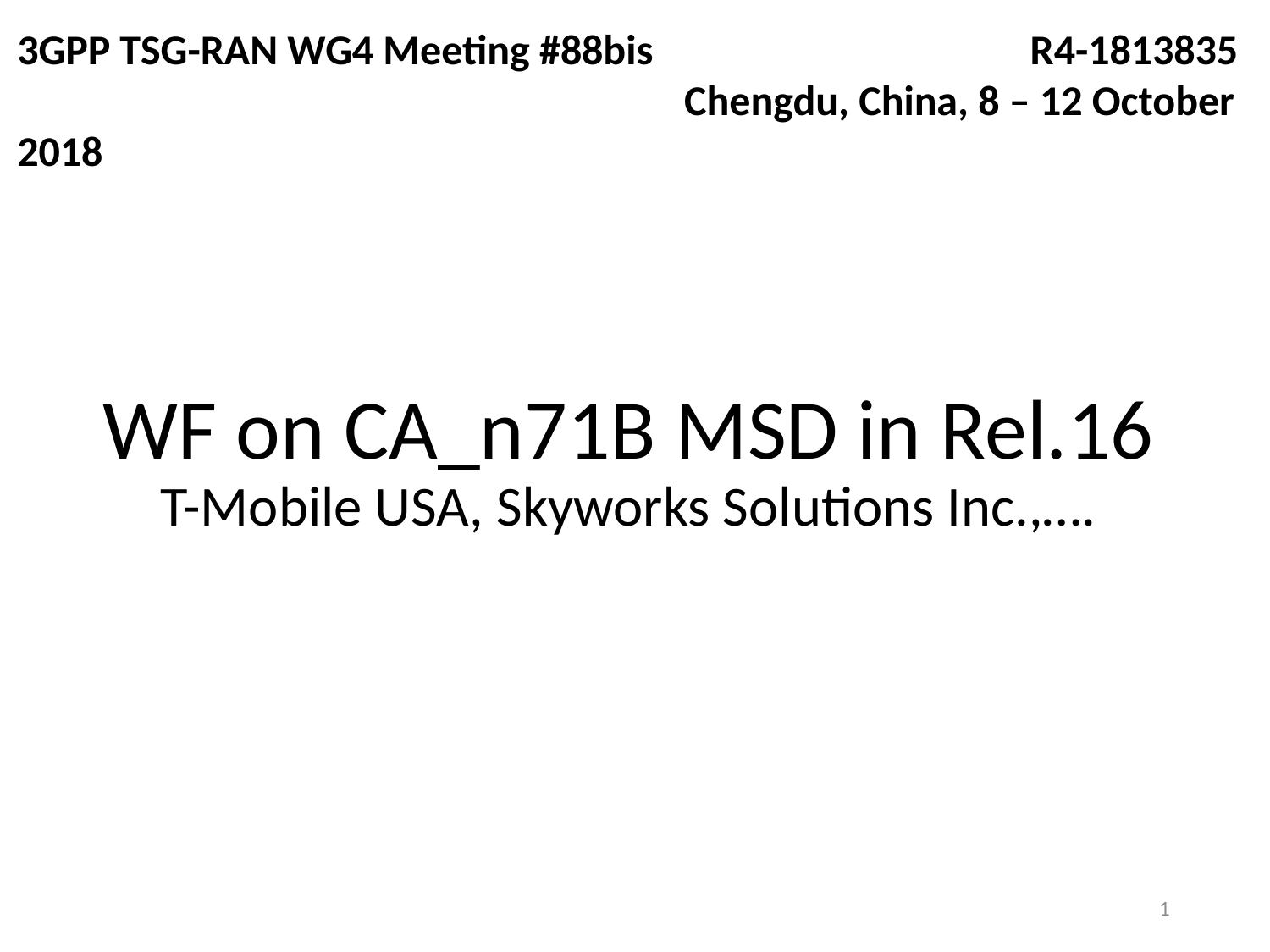

3GPP TSG-RAN WG4 Meeting #88bis	 	             R4-1813835                                                                       Chengdu, China, 8 – 12 October 2018
# WF on CA_n71B MSD in Rel.16 T-Mobile USA, Skyworks Solutions Inc.,….
1